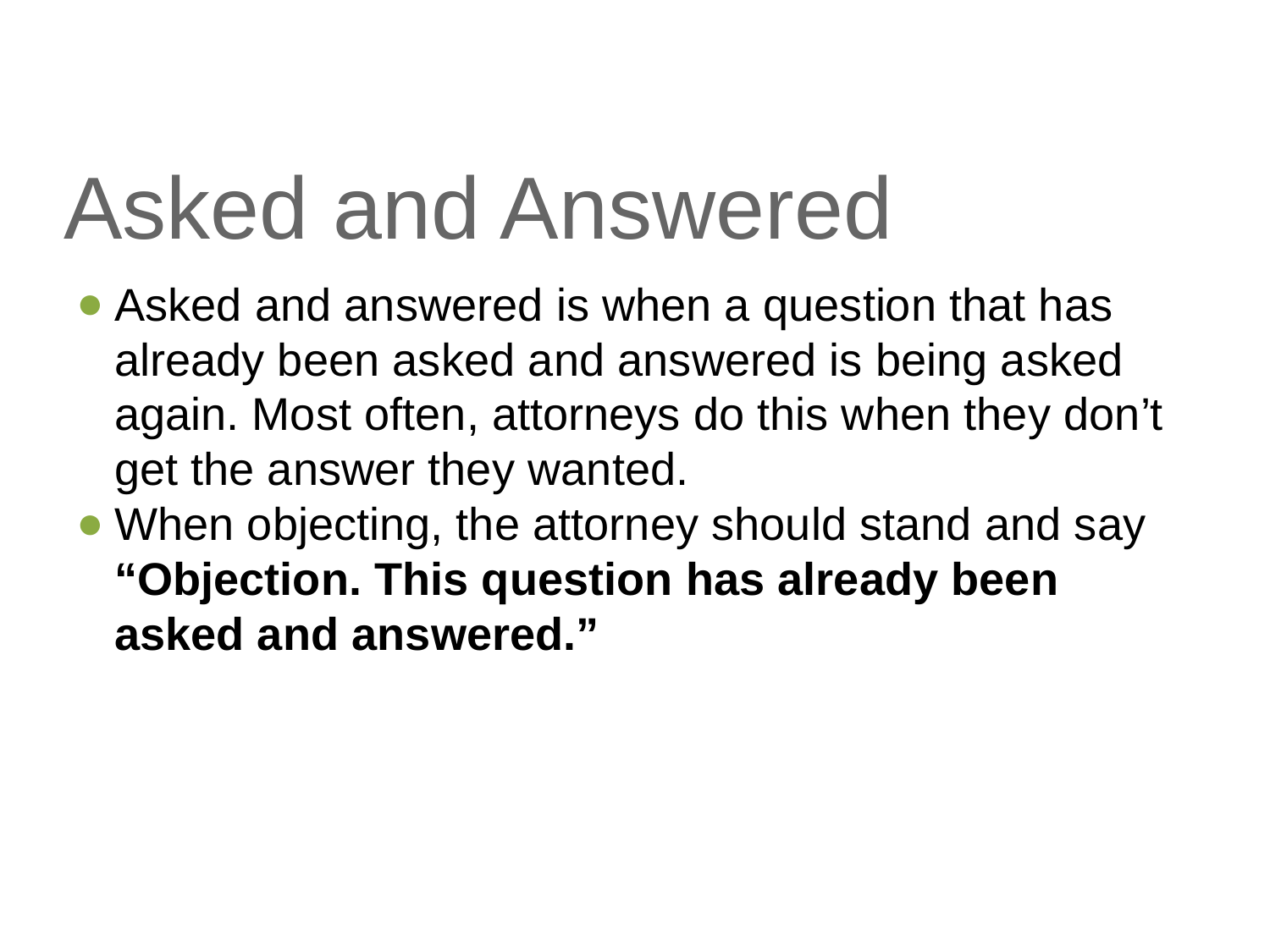

# Asked and Answered
Asked and answered is when a question that has already been asked and answered is being asked again. Most often, attorneys do this when they don’t get the answer they wanted.
When objecting, the attorney should stand and say “Objection. This question has already been asked and answered.”